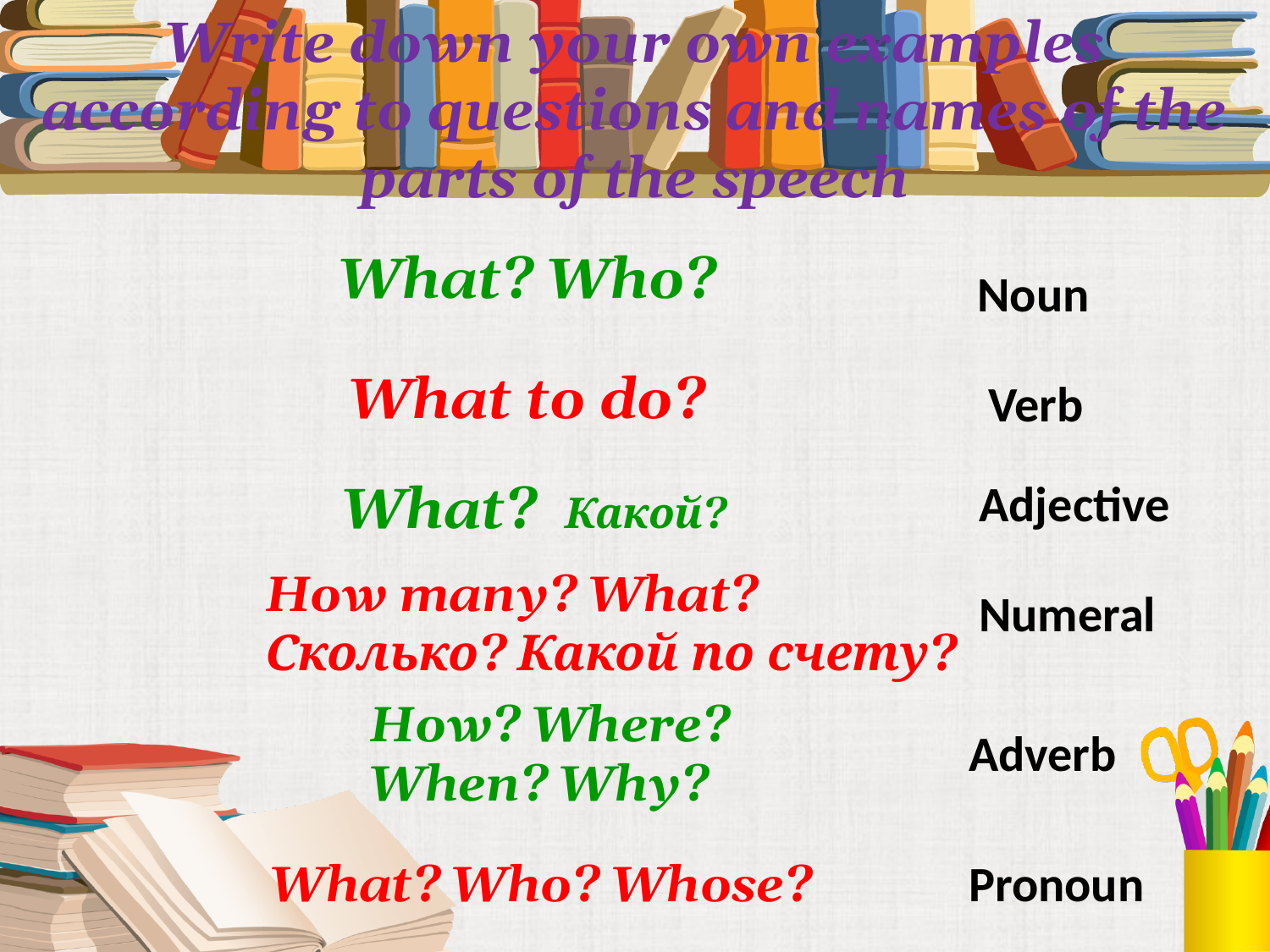

Write down your own examples according to questions and names of the parts of the speech
What? Who?
Noun
What to do?
Verb
What?  Какой?
Adjective
How many? What?
Сколько? Какой по счету?
Numeral
How? Where?
When? Why?
Adverb
What? Who? Whose?
Pronoun